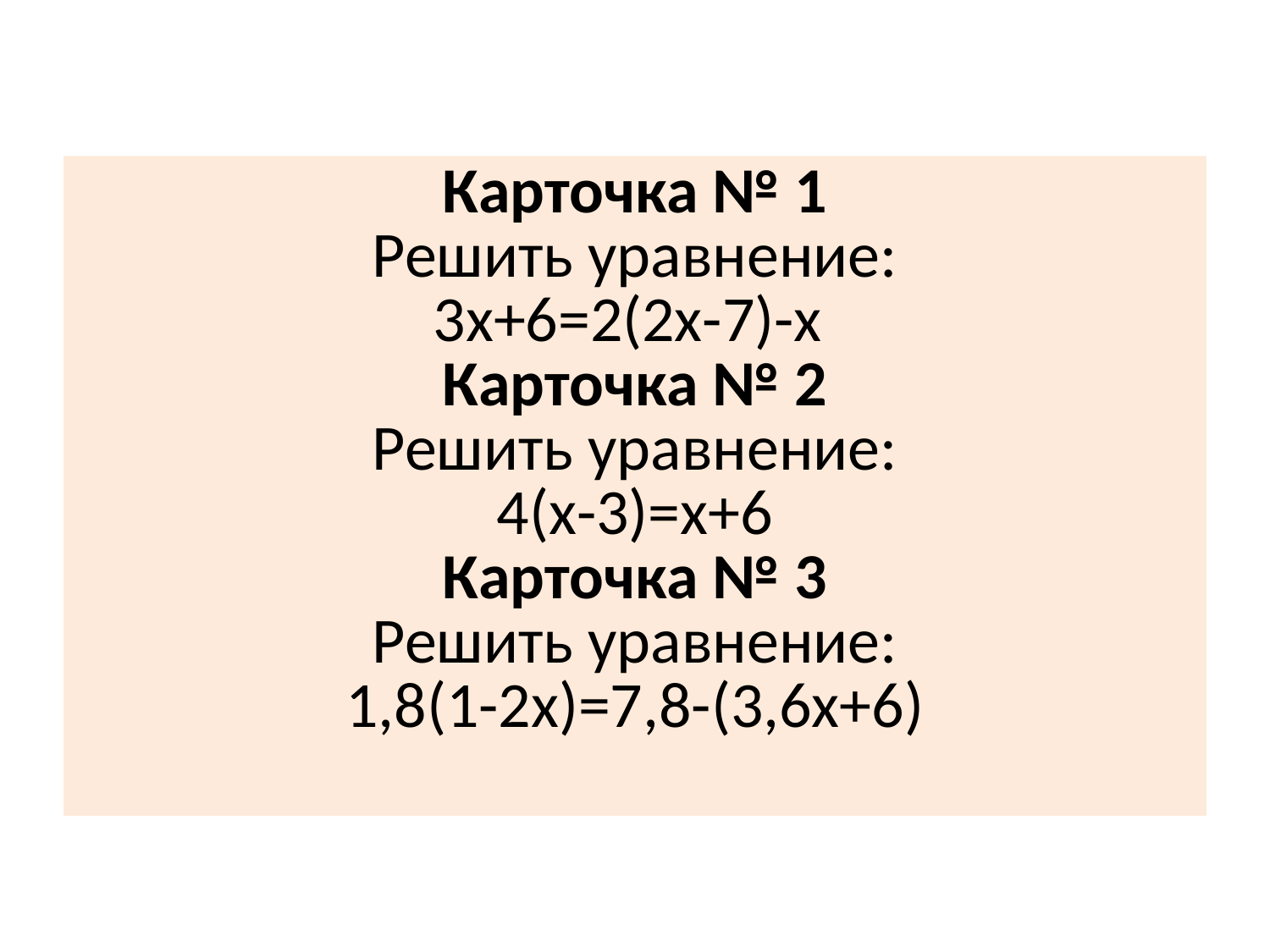

# Карточка № 1 Решить уравнение: 3х+6=2(2х-7)-х  Карточка № 2 Решить уравнение: 4(х-3)=х+6 Карточка № 3 Решить уравнение: 1,8(1-2х)=7,8-(3,6х+6)